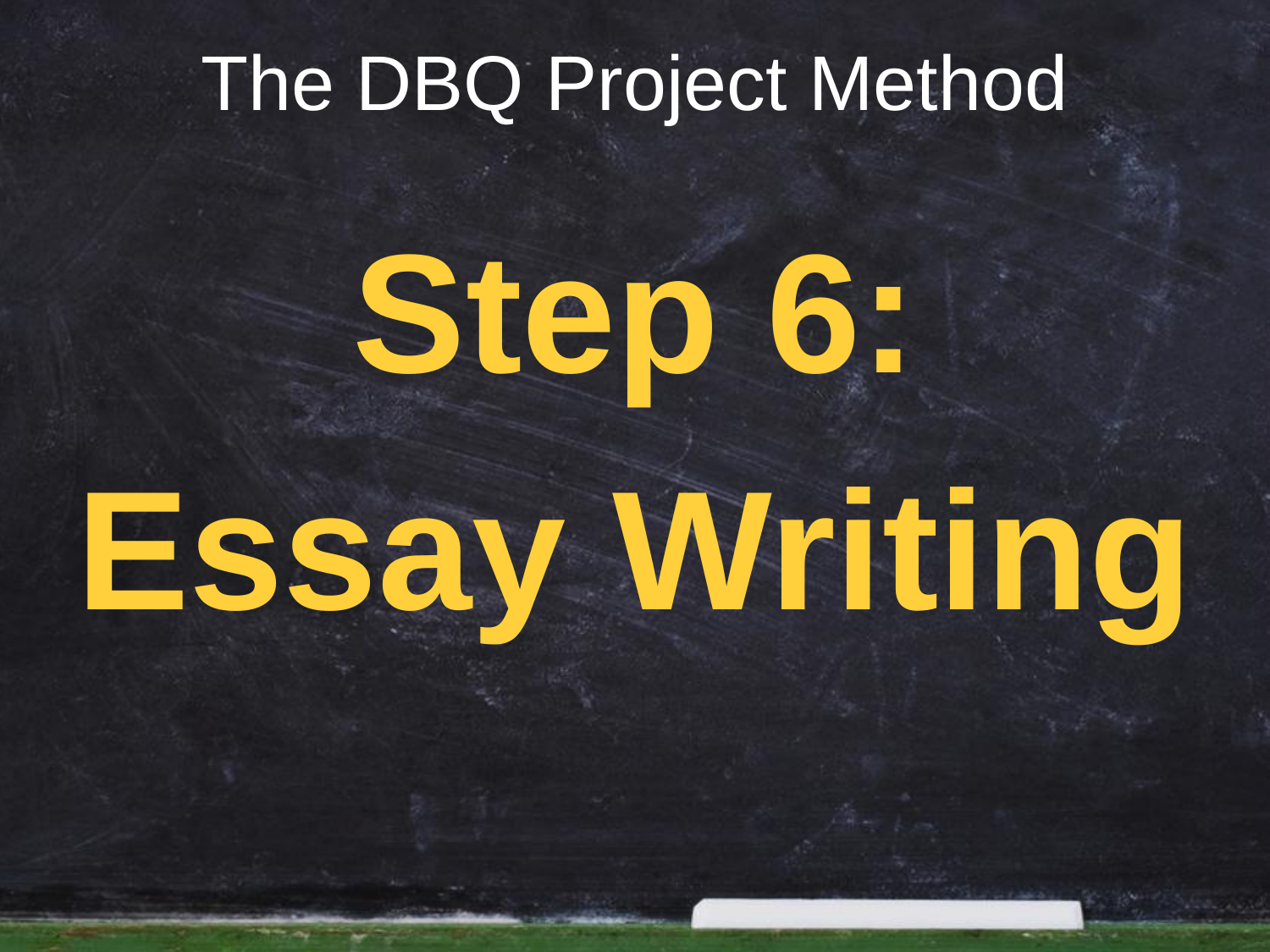

# The DBQ Project Method
Step 6:
Essay Writing